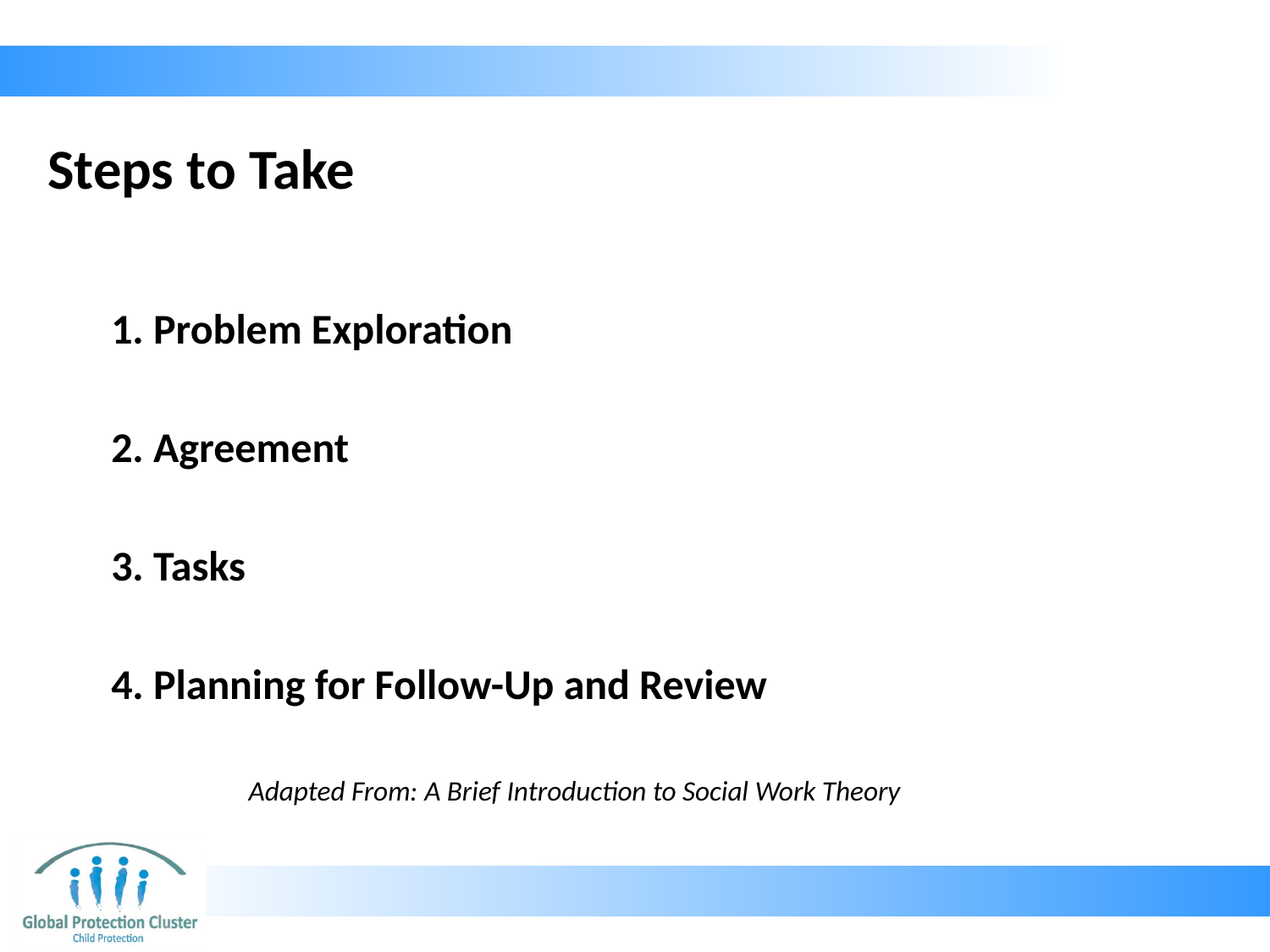

# Steps to Take

1. Problem Exploration

2. Agreement

3. Tasks

4. Planning for Follow-Up and Review

Adapted From: A Brief Introduction to Social Work Theory